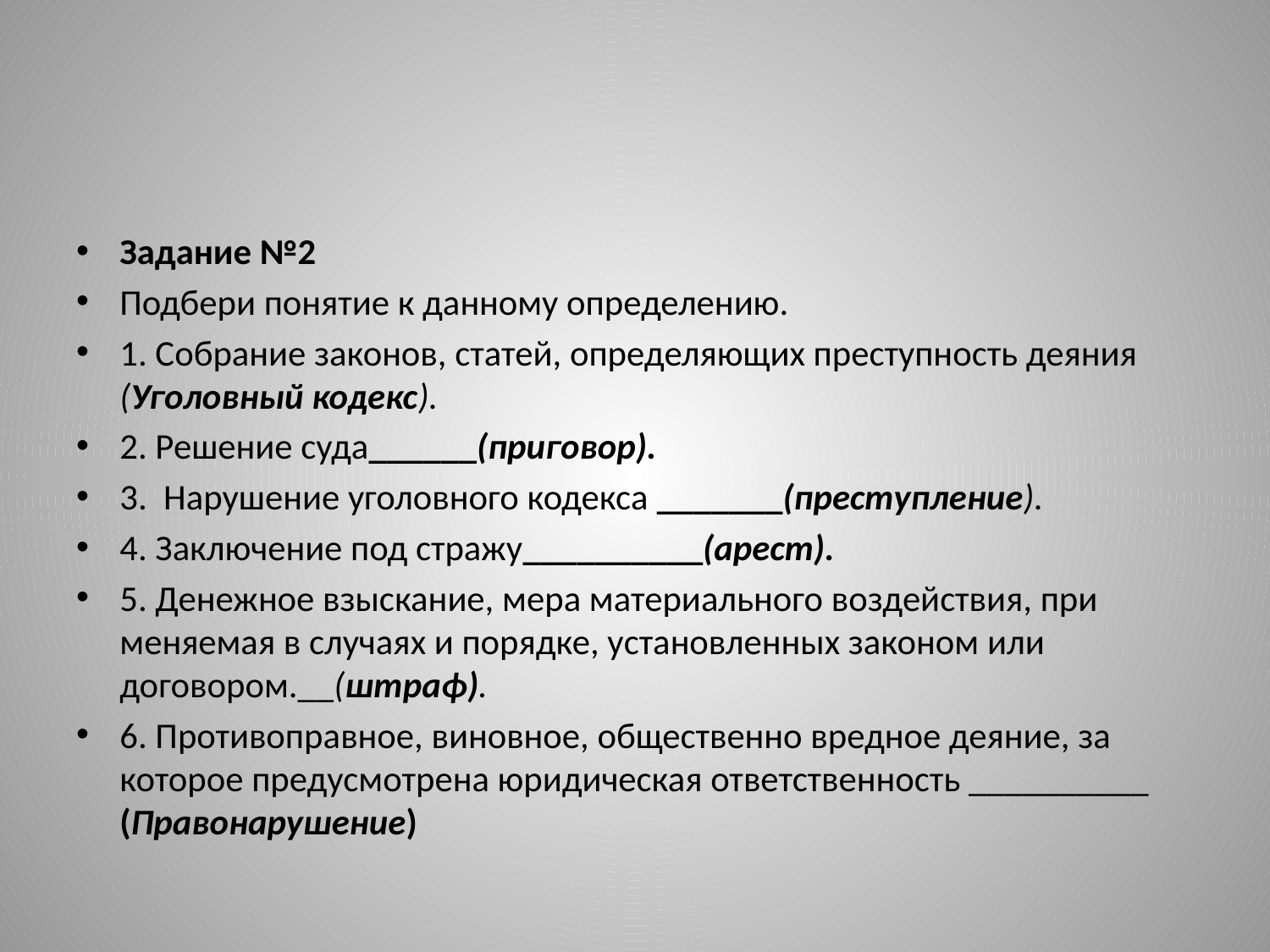

#
Задание №2
Подбери понятие к данному определению.
1. Собрание законов, статей, определяющих преступность деяния (Уголовный кодекс).
2. Решение суда______(приговор).
3.  Нарушение уголовного кодекса _______(преступление).
4. Заключение под стражу__________(арест).
5. Денежное взыскание, мера материального воздействия, при­меняемая в случаях и порядке, установленных законом или договором.__(штраф).
6. Противоправное, виновное, общественно вредное деяние, за которое предусмотрена юридическая ответственность __________  (Правонарушение)